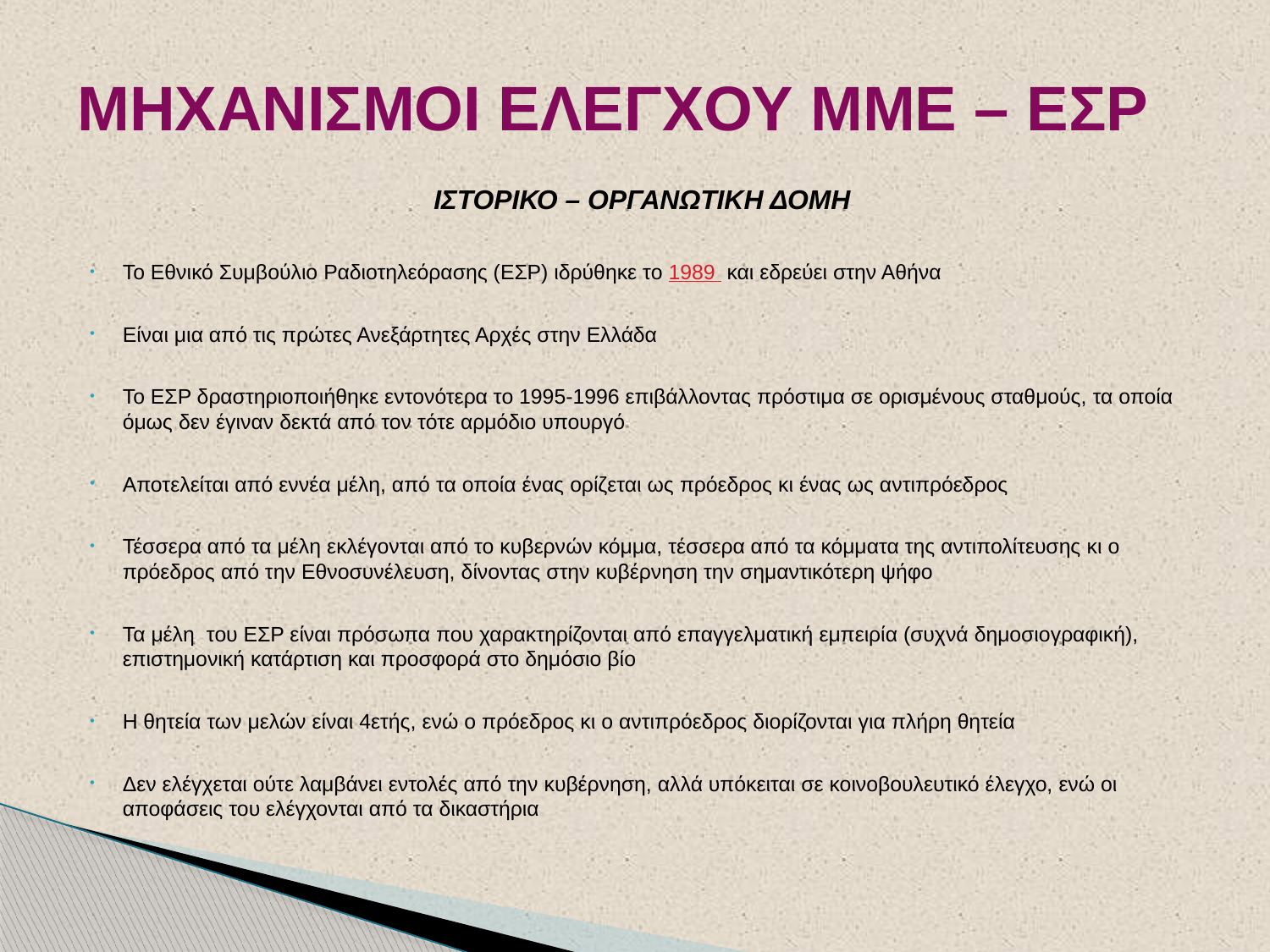

# ΜΗΧΑΝΙΣΜΟΙ ΕΛΕΓΧΟΥ ΜΜΕ – ΕΣΡ
ΙΣΤΟΡΙΚΟ – ΟΡΓΑΝΩΤΙΚΗ ΔΟΜΗ

Το Εθνικό Συμβούλιο Ραδιοτηλεόρασης (ΕΣΡ) ιδρύθηκε το 1989  και εδρεύει στην Αθήνα

Είναι μια από τις πρώτες Ανεξάρτητες Αρχές στην Ελλάδα

Το ΕΣΡ δραστηριοποιήθηκε εντονότερα το 1995-1996 επιβάλλοντας πρόστιμα σε ορισμένους σταθμούς, τα οποία όμως δεν έγιναν δεκτά από τον τότε αρμόδιο υπουργό

Αποτελείται από εννέα μέλη, από τα οποία ένας ορίζεται ως πρόεδρος κι ένας ως αντιπρόεδρος

Τέσσερα από τα μέλη εκλέγονται από το κυβερνών κόμμα, τέσσερα από τα κόμματα της αντιπολίτευσης κι ο πρόεδρος από την Εθνοσυνέλευση, δίνοντας στην κυβέρνηση την σημαντικότερη ψήφο

Τα μέλη  του ΕΣΡ είναι πρόσωπα που χαρακτηρίζονται από επαγγελματική εμπειρία (συχνά δημοσιογραφική), επιστημονική κατάρτιση και προσφορά στο δημόσιο βίο

Η θητεία των μελών είναι 4ετής, ενώ ο πρόεδρος κι ο αντιπρόεδρος διορίζονται για πλήρη θητεία

Δεν ελέγχεται ούτε λαμβάνει εντολές από την κυβέρνηση, αλλά υπόκειται σε κοινοβουλευτικό έλεγχο, ενώ οι αποφάσεις του ελέγχονται από τα δικαστήρια